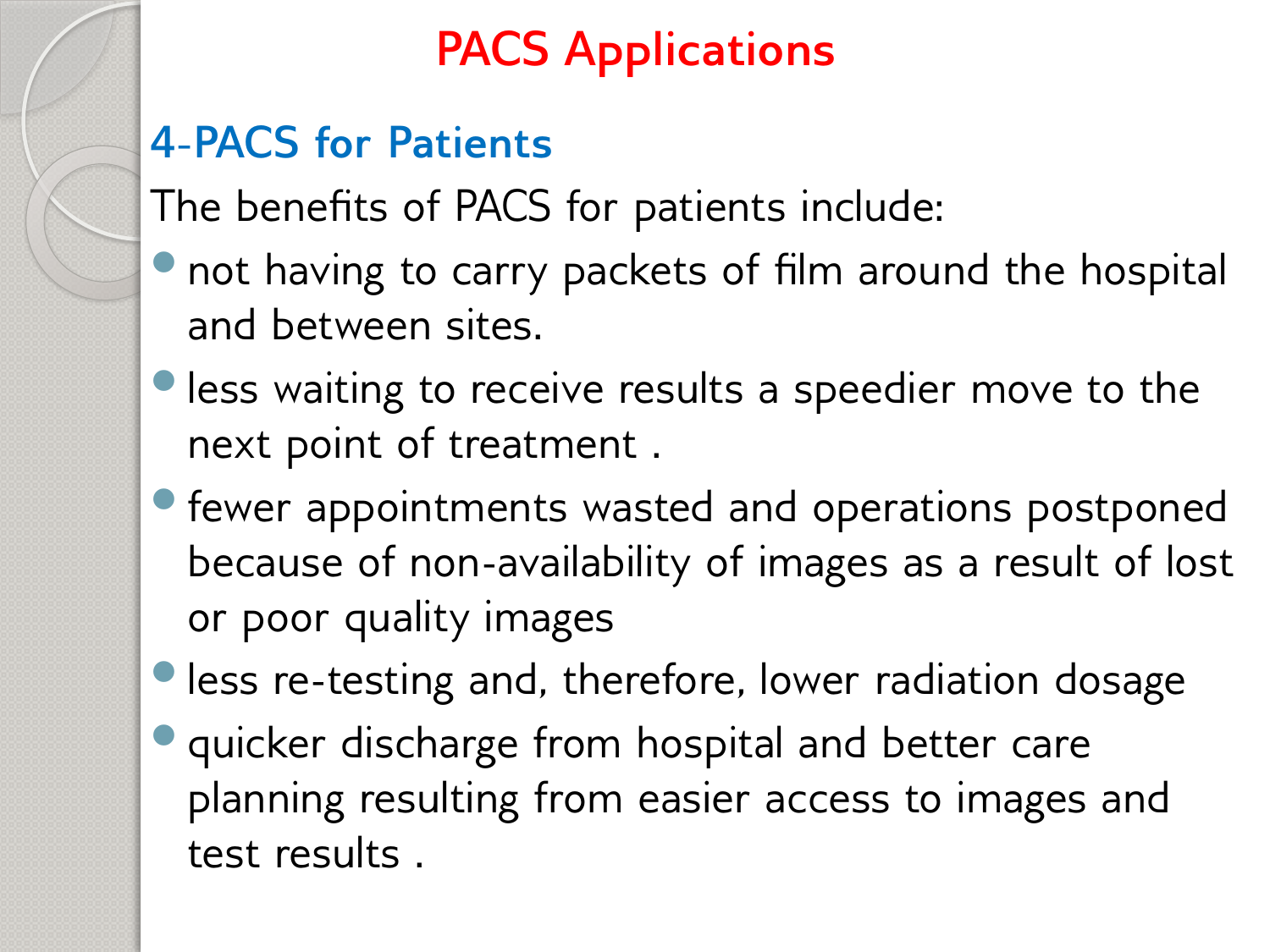

# PACS Applications
4-PACS for Patients
The benefits of PACS for patients include:
not having to carry packets of film around the hospital and between sites.
less waiting to receive results a speedier move to the next point of treatment .
fewer appointments wasted and operations postponed because of non-availability of images as a result of lost or poor quality images
less re-testing and, therefore, lower radiation dosage
quicker discharge from hospital and better care planning resulting from easier access to images and test results .